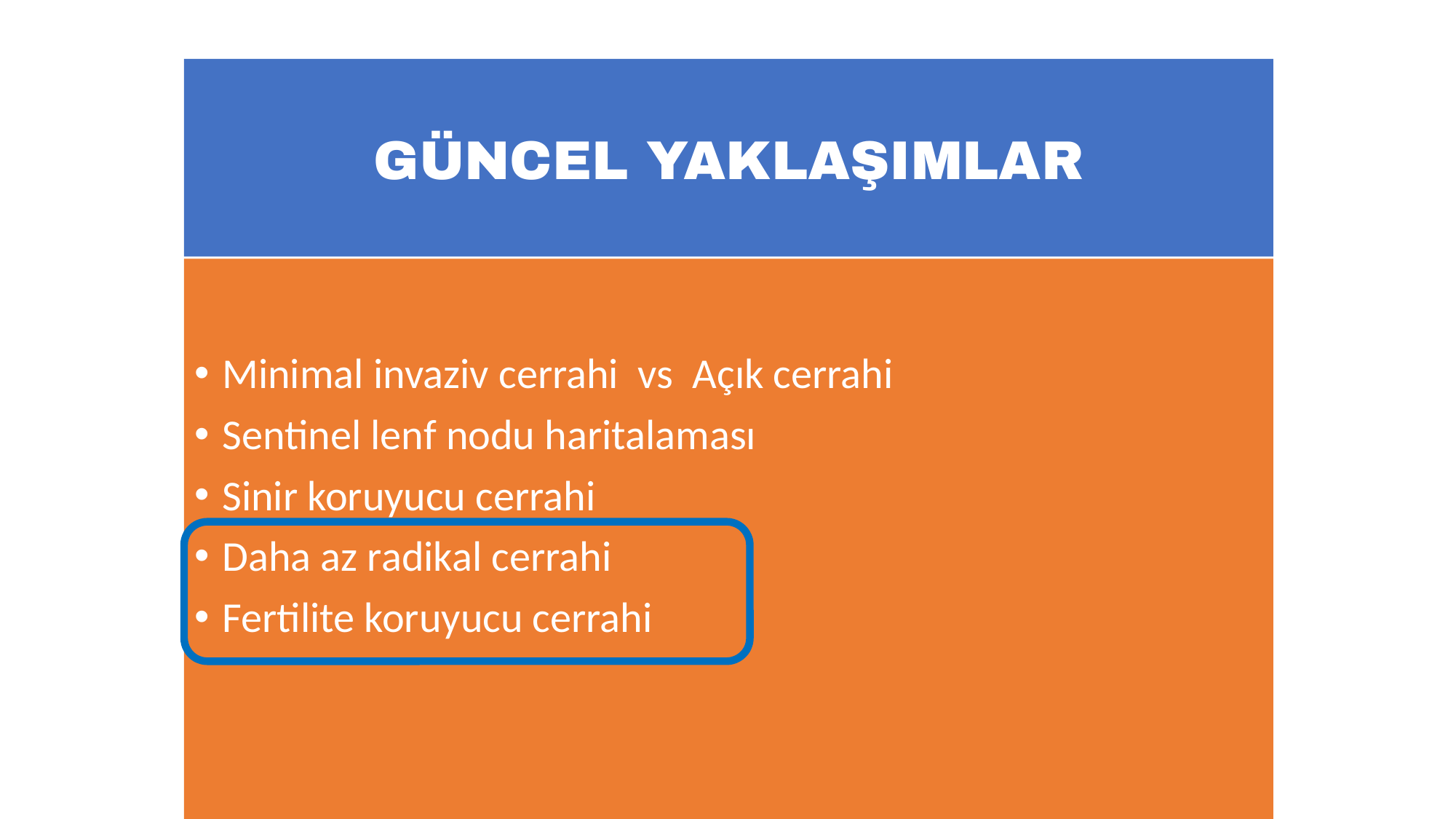

GÜNCEL YAKLAŞIMLAR

Minimal invaziv cerrahi  vs  Açık cerrahi
Sentinel lenf nodu haritalaması
Sinir koruyucu cerrahi
Daha az radikal cerrahi
Fertilite koruyucu cerrahi